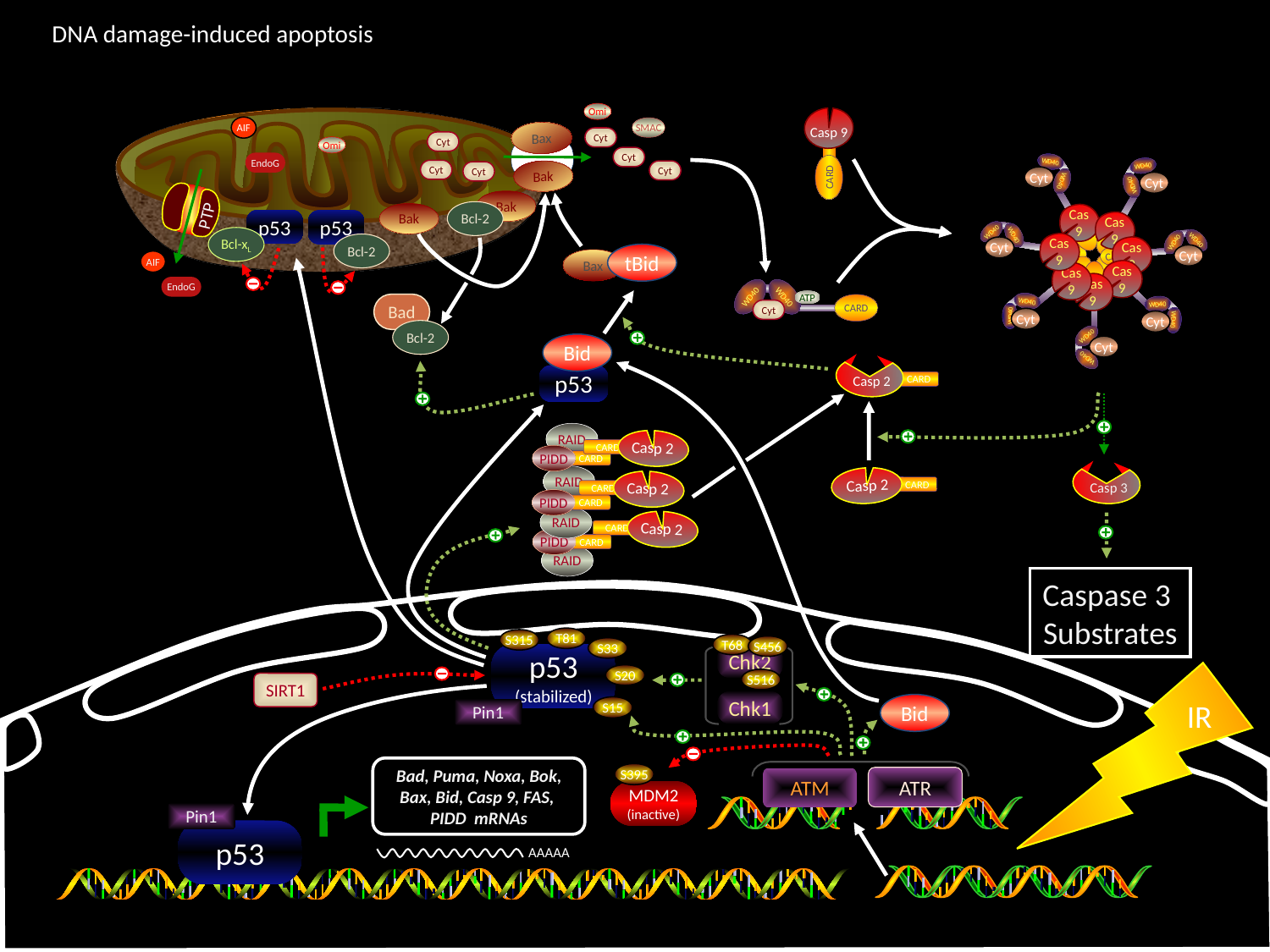

DNA damage-induced apoptosis
Omi

Casp 9

CARD
AIF
SMAC
Bax

Bak
Cyt
Cyt
Omi
Cyt

WD40
WD40

WD40
WD40

Cas
9

Cas
9

WD40
WD40

Cas
9

WD40
WD40
CARD

Cas
9

Cas
9

Cas
9

Cas
9

WD40
WD40

WD40
WD40

WD40
WD40

Cyt
Cyt
Cyt
Cyt
Cyt
Cyt
Cyt
EndoG

Cyt
Cyt
Cyt

PTP
Bak

Bcl-2
Bak
p53
p53
Bcl-xL
Bcl-2

tBid

Bax
AIF

EndoG

WD40
WD40
CARD

ATP
Bad
Cyt

Bcl-2

Bid

Casp 2
  CARD

p53

RAID

Casp 2
  CARD
PIDD
  CARD

Casp 3
RAID

Casp 2
  CARD

Casp 2
  CARD
PIDD
  CARD
RAID

Casp 2
  CARD

PIDD
  CARD

RAID
Caspase 3
Substrates

T81
S315
T68
S456
S33
p53
(stabilized)
Chk2

IR

S20

S516

SIRT1

Chk1
Bid
S15
Pin1

Bad, Puma, Noxa, Bok,
Bax, Bid, Casp 9, FAS,
PIDD  mRNAs
S395
ATR
ATM
MDM2
(inactive)

Pin1

p53

AAAAA